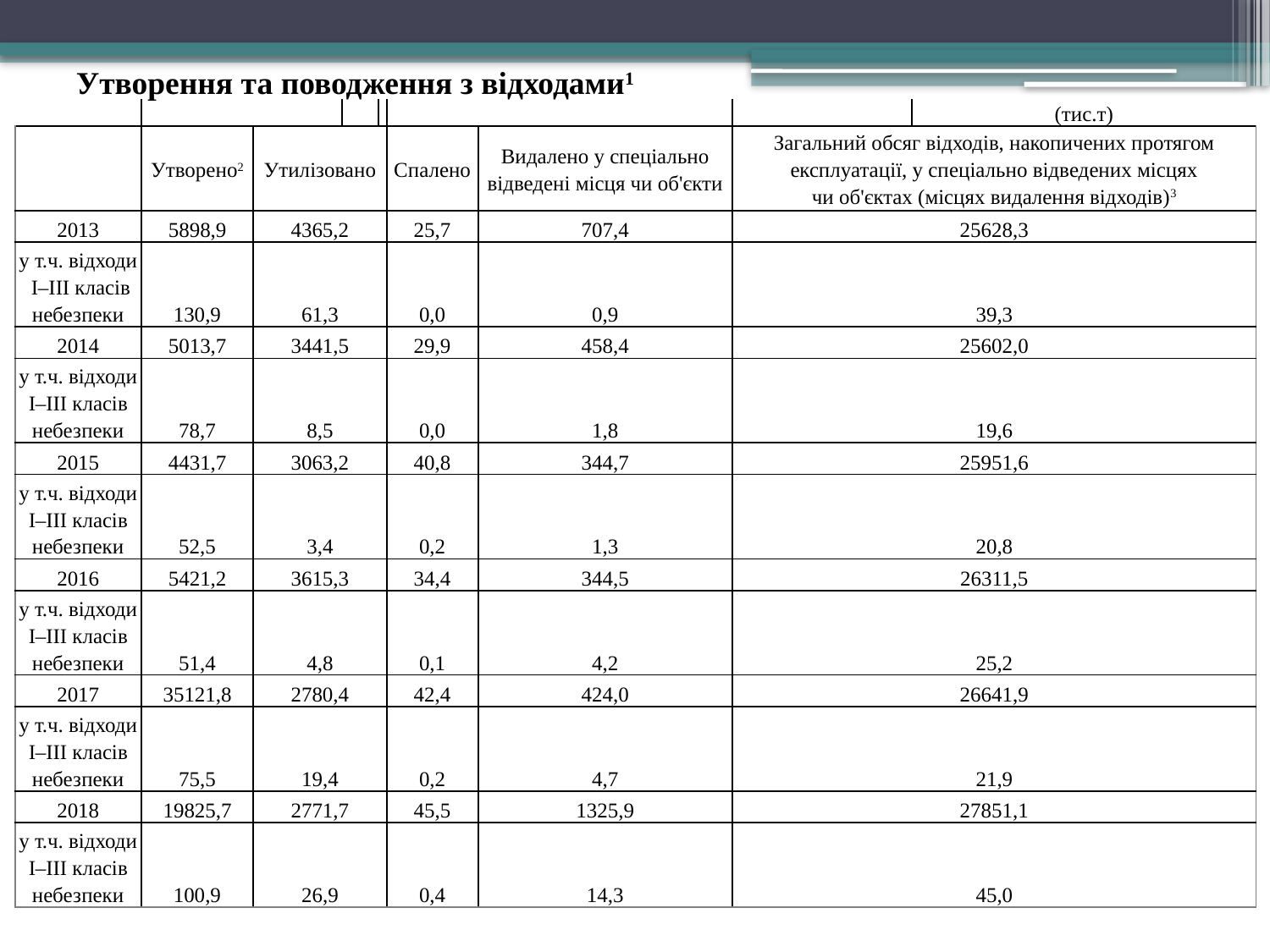

Утворення та поводження з відходами1

|  |  |  |  |  |  |  |  | (тис.т) |
| --- | --- | --- | --- | --- | --- | --- | --- | --- |
|  | Утворено2 | Утилізовано |  |  | Спалено | Видалено у спеціально відведені місця чи об'єкти | Загальний обсяг відходів, накопичених протягом експлуатації, у спеціально відведених місцях чи об'єктах (місцях видалення відходів)3 |  |
| 2013 | 5898,9 | 4365,2 |  |  | 25,7 | 707,4 | 25628,3 |  |
| у т.ч. відходи І–ІІІ класів небезпеки | 130,9 | 61,3 |  |  | 0,0 | 0,9 | 39,3 |  |
| 2014 | 5013,7 | 3441,5 |  |  | 29,9 | 458,4 | 25602,0 |  |
| у т.ч. відходи І–ІІІ класів небезпеки | 78,7 | 8,5 |  |  | 0,0 | 1,8 | 19,6 |  |
| 2015 | 4431,7 | 3063,2 |  |  | 40,8 | 344,7 | 25951,6 |  |
| у т.ч. відходи І–ІІІ класів небезпеки | 52,5 | 3,4 |  |  | 0,2 | 1,3 | 20,8 |  |
| 2016 | 5421,2 | 3615,3 |  |  | 34,4 | 344,5 | 26311,5 |  |
| у т.ч. відходи І–ІІІ класів небезпеки | 51,4 | 4,8 |  |  | 0,1 | 4,2 | 25,2 |  |
| 2017 | 35121,8 | 2780,4 |  |  | 42,4 | 424,0 | 26641,9 |  |
| у т.ч. відходи І–ІІІ класів небезпеки | 75,5 | 19,4 |  |  | 0,2 | 4,7 | 21,9 |  |
| 2018 | 19825,7 | 2771,7 |  |  | 45,5 | 1325,9 | 27851,1 |  |
| у т.ч. відходи І–ІІІ класів небезпеки | 100,9 | 26,9 |  |  | 0,4 | 14,3 | 45,0 |  |